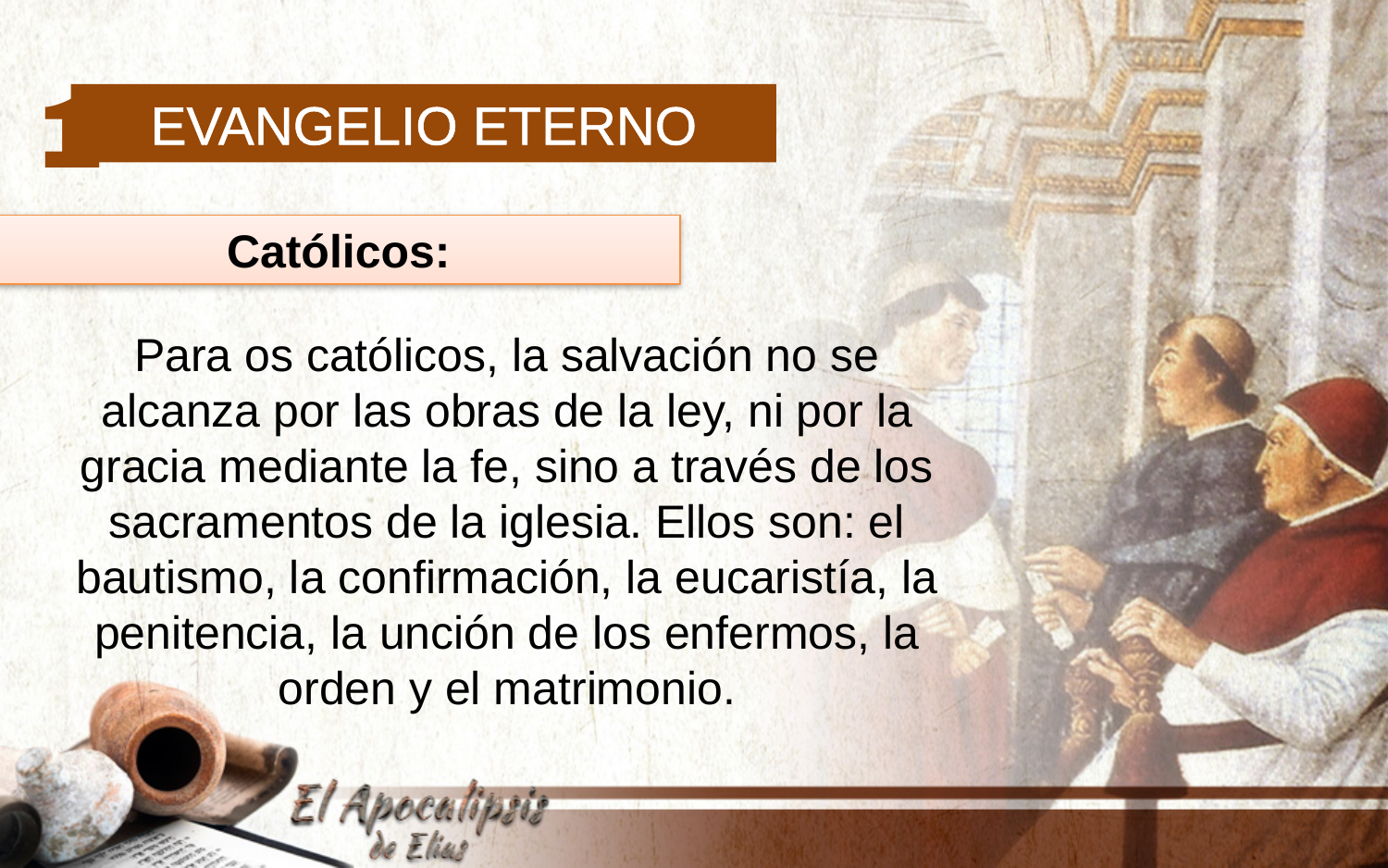

1
Evangelio eterno
Católicos:
Para os católicos, la salvación no se alcanza por las obras de la ley, ni por la gracia mediante la fe, sino a través de los sacramentos de la iglesia. Ellos son: el bautismo, la confirmación, la eucaristía, la penitencia, la unción de los enfermos, la orden y el matrimonio.